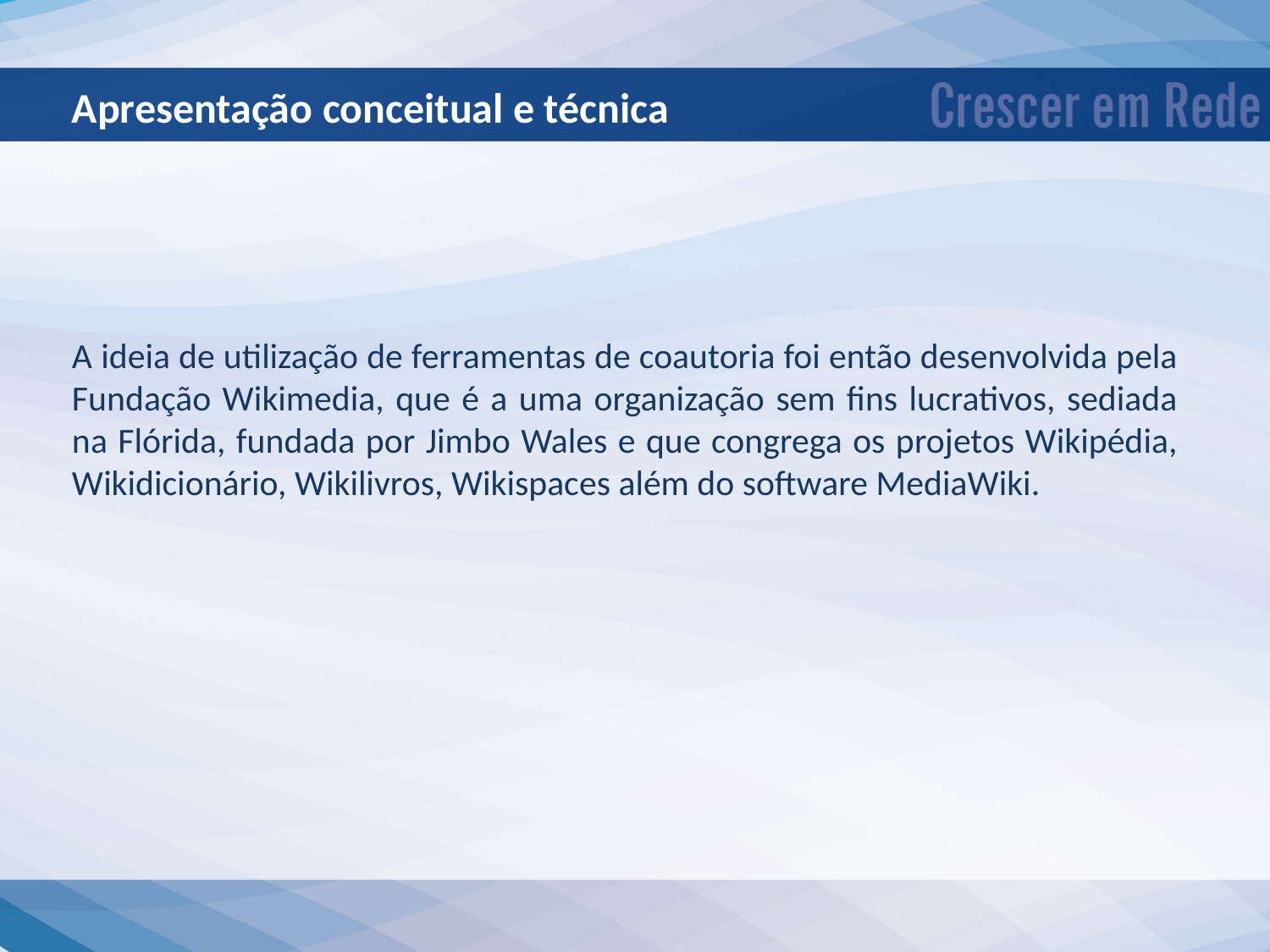

Apresentação conceitual e técnica
A ideia de utilização de ferramentas de coautoria foi então desenvolvida pela Fundação Wikimedia, que é a uma organização sem fins lucrativos, sediada na Flórida, fundada por Jimbo Wales e que congrega os projetos Wikipédia, Wikidicionário, Wikilivros, Wikispaces além do software MediaWiki.